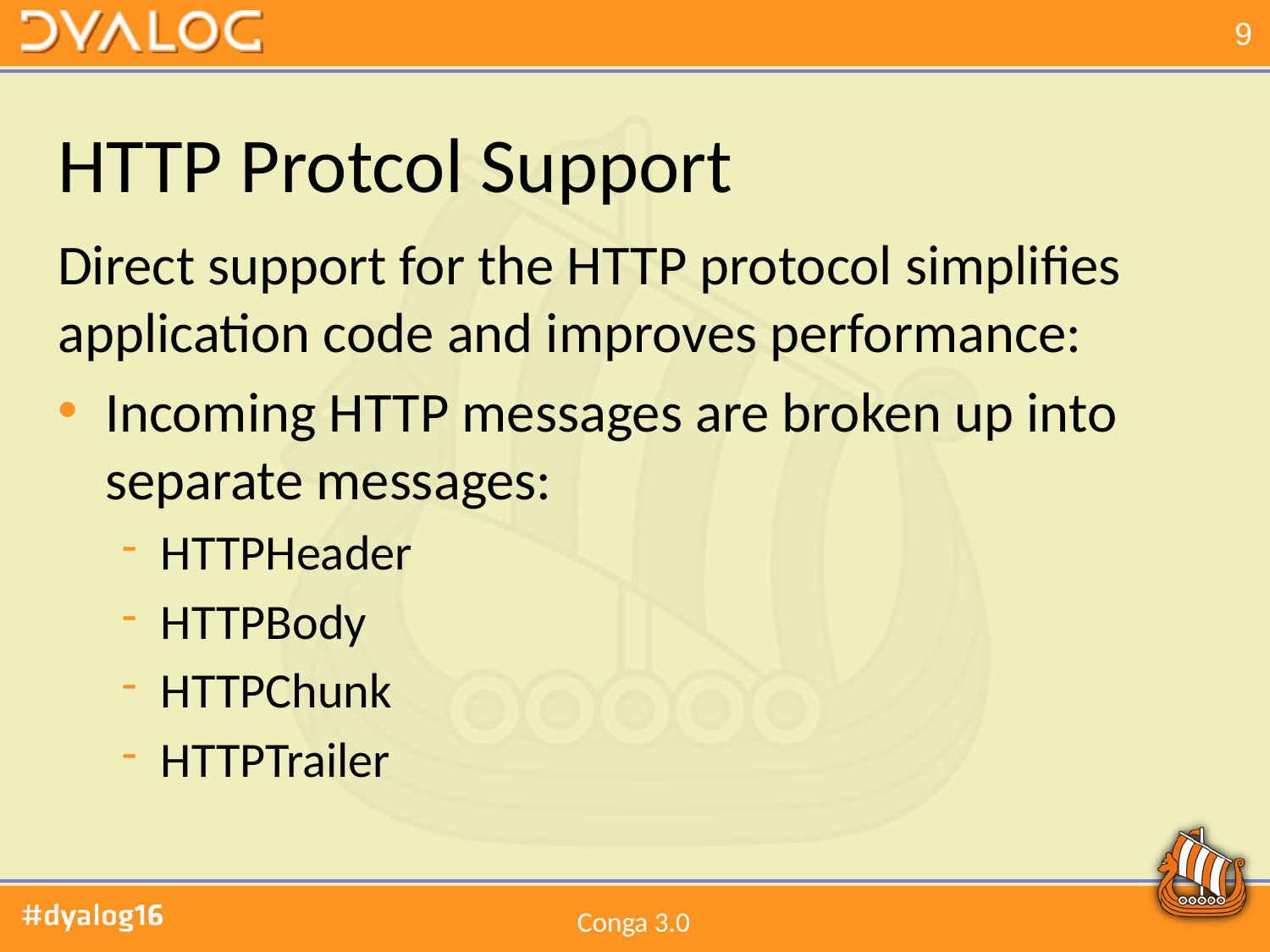

# HTTP Protcol Support
Direct support for the HTTP protocol simplifies application code and improves performance:
Incoming HTTP messages are broken up into separate messages:
HTTPHeader
HTTPBody
HTTPChunk
HTTPTrailer
Conga 3.0